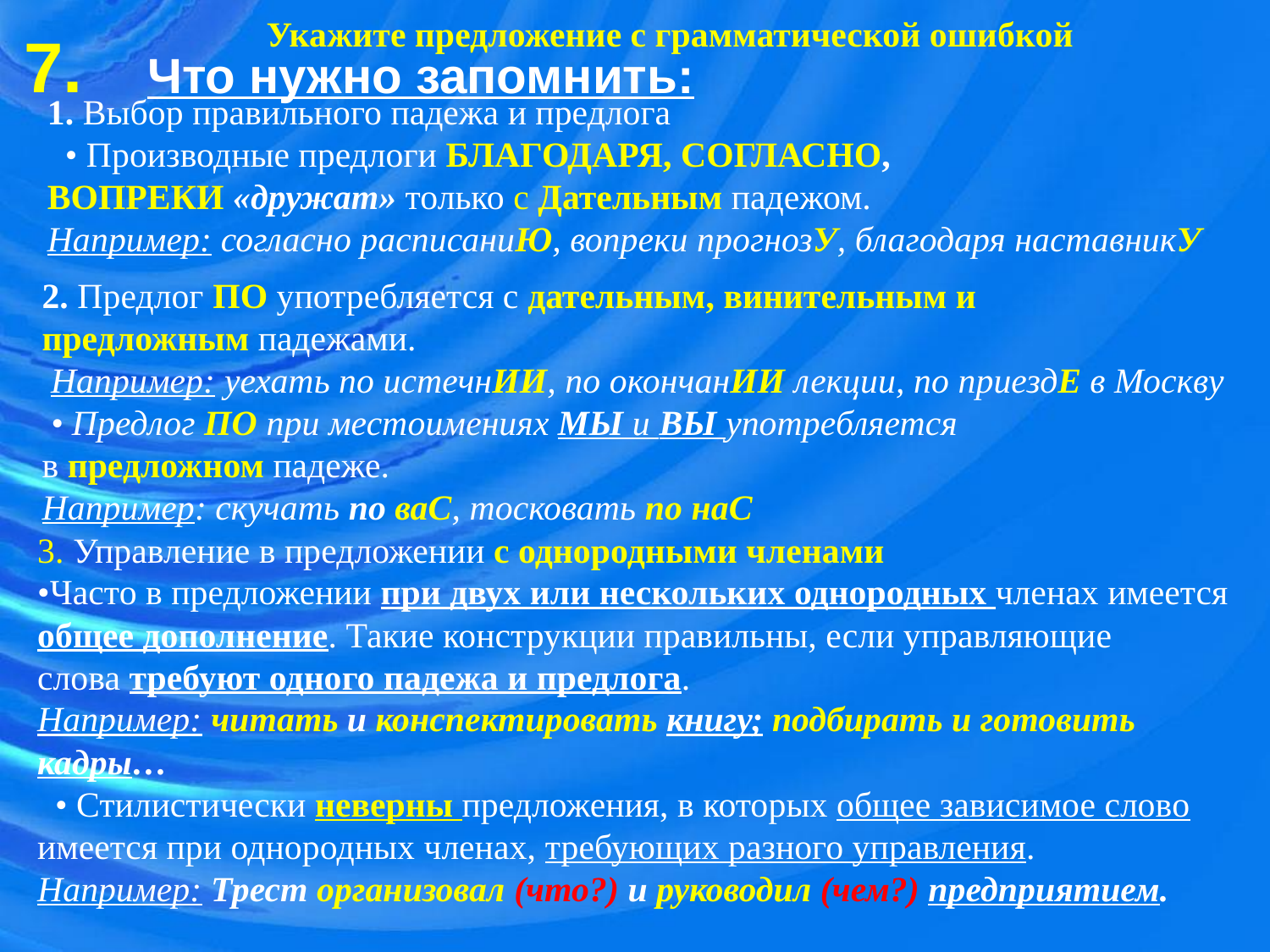

Укажите предложение с грамматической ошибкой
7.
Что нужно запомнить:
1. Выбор правильного падежа и предлога
  • Производные предлоги БЛАГОДАРЯ, СОГЛАСНО, ВОПРЕКИ «дружат» только с Дательным падежом.
Например: согласно расписаниЮ, вопреки прогнозУ, благодаря наставникУ
2. Предлог ПО употребляется с дательным, винительным и предложным падежами.
 Например: уехать по истечнИИ, по окончанИИ лекции, по приездЕ в Москву
 • Предлог ПО при местоимениях МЫ и ВЫ употребляется в предложном падеже.
Например: скучать по ваС, тосковать по наС
3. Управление в предложении с однородными членами
•Часто в предложении при двух или нескольких однородных членах имеется общее дополнение. Такие конструкции правильны, если управляющие слова требуют одного падежа и предлога.
Например: читать и конспектировать книгу; подбирать и готовить кадры…
  • Стилистически неверны предложения, в которых общее зависимое слово имеется при однородных членах, требующих разного управления.
Например: Трест организовал (что?) и руководил (чем?) предприятием.